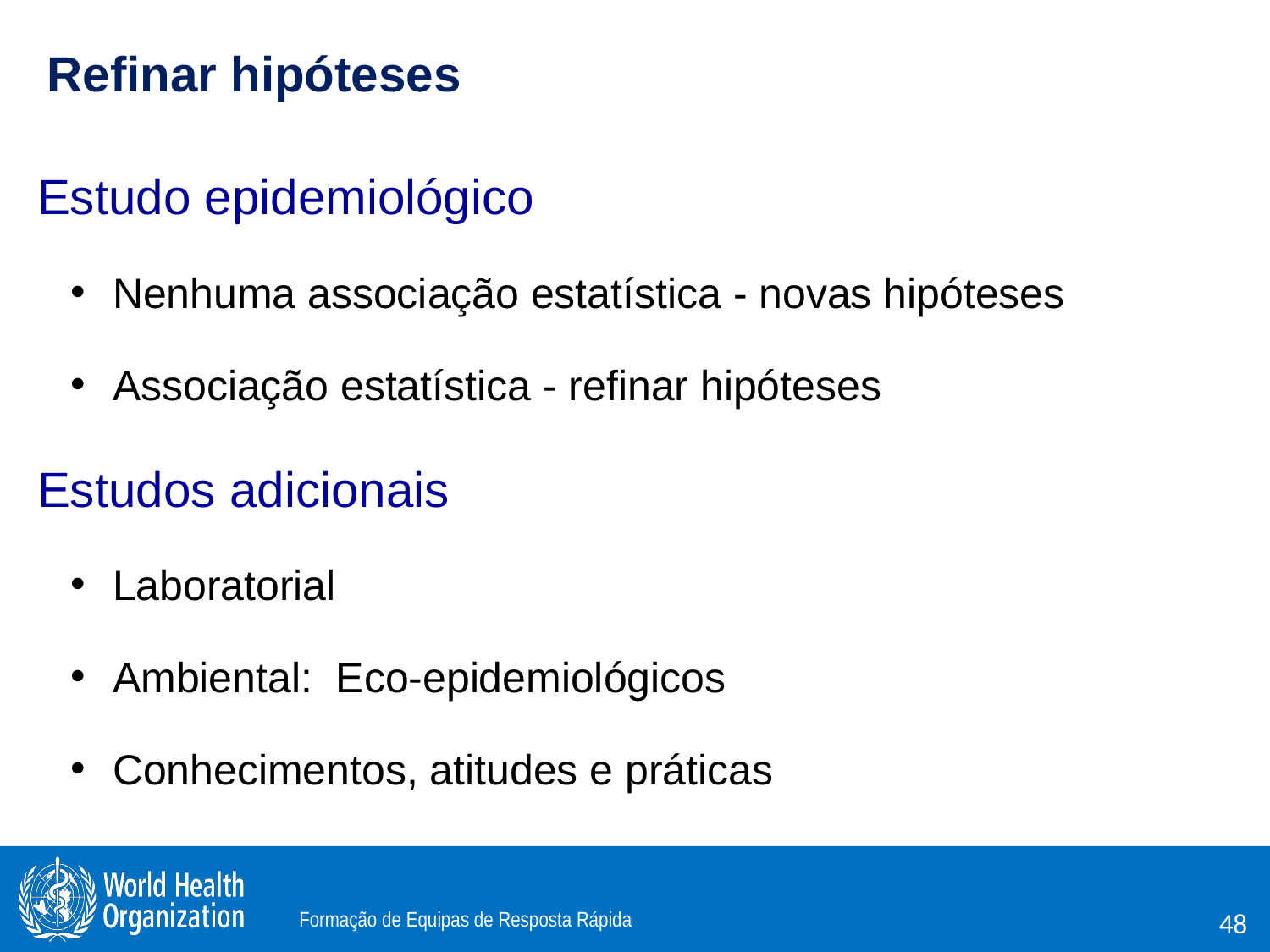

Refinar hipóteses
Estudo epidemiológico
 Nenhuma associação estatística - novas hipóteses
 Associação estatística - refinar hipóteses
Estudos adicionais
 Laboratorial
 Ambiental:  Eco-epidemiológicos
 Conhecimentos, atitudes e práticas